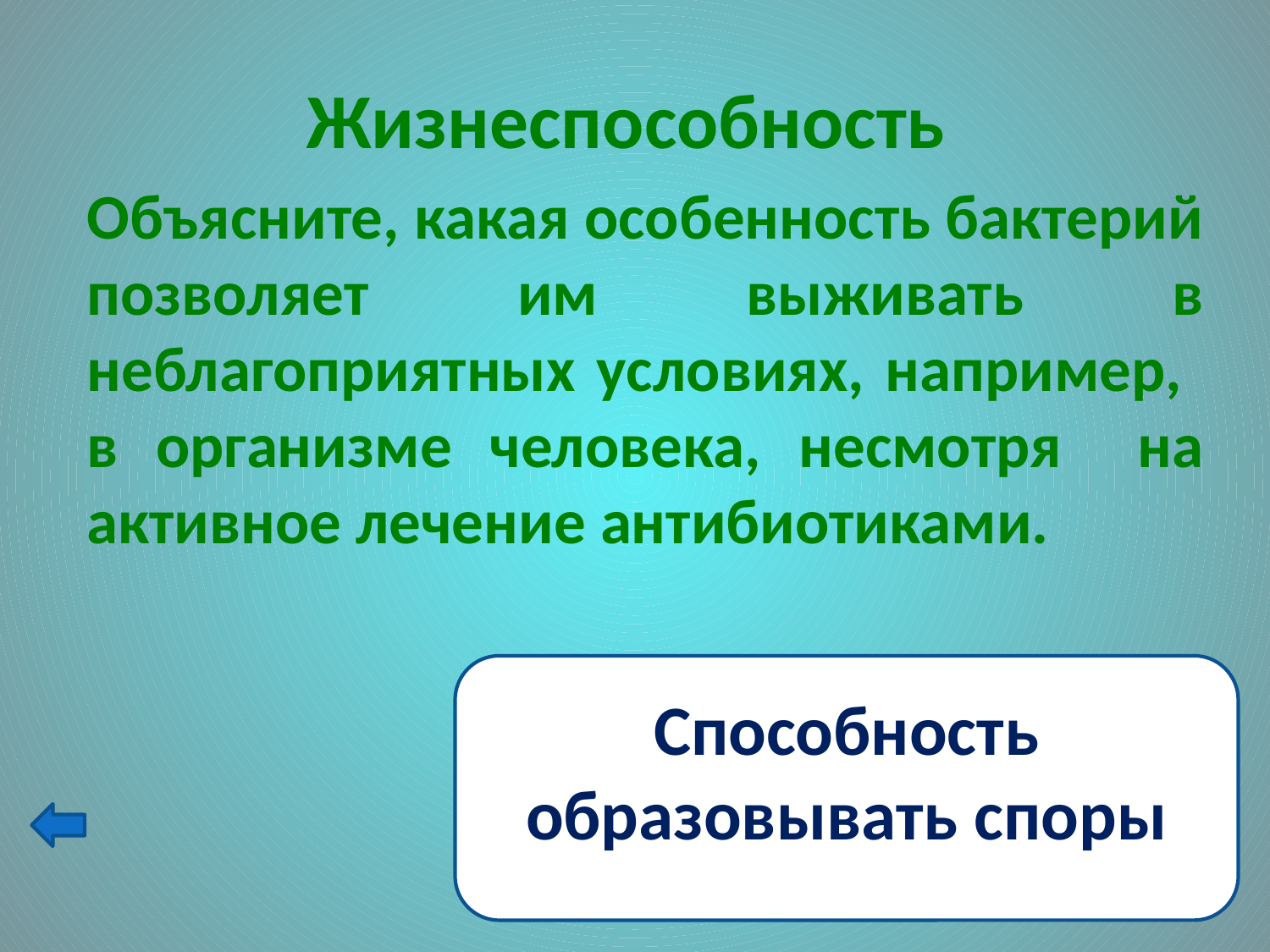

# Жизнеспособность
Объясните, какая особенность бактерий позволяет им выживать в неблагоприятных условиях, например,  в организме человека, несмотря  на активное лечение антибиотиками.

Способность образовывать споры